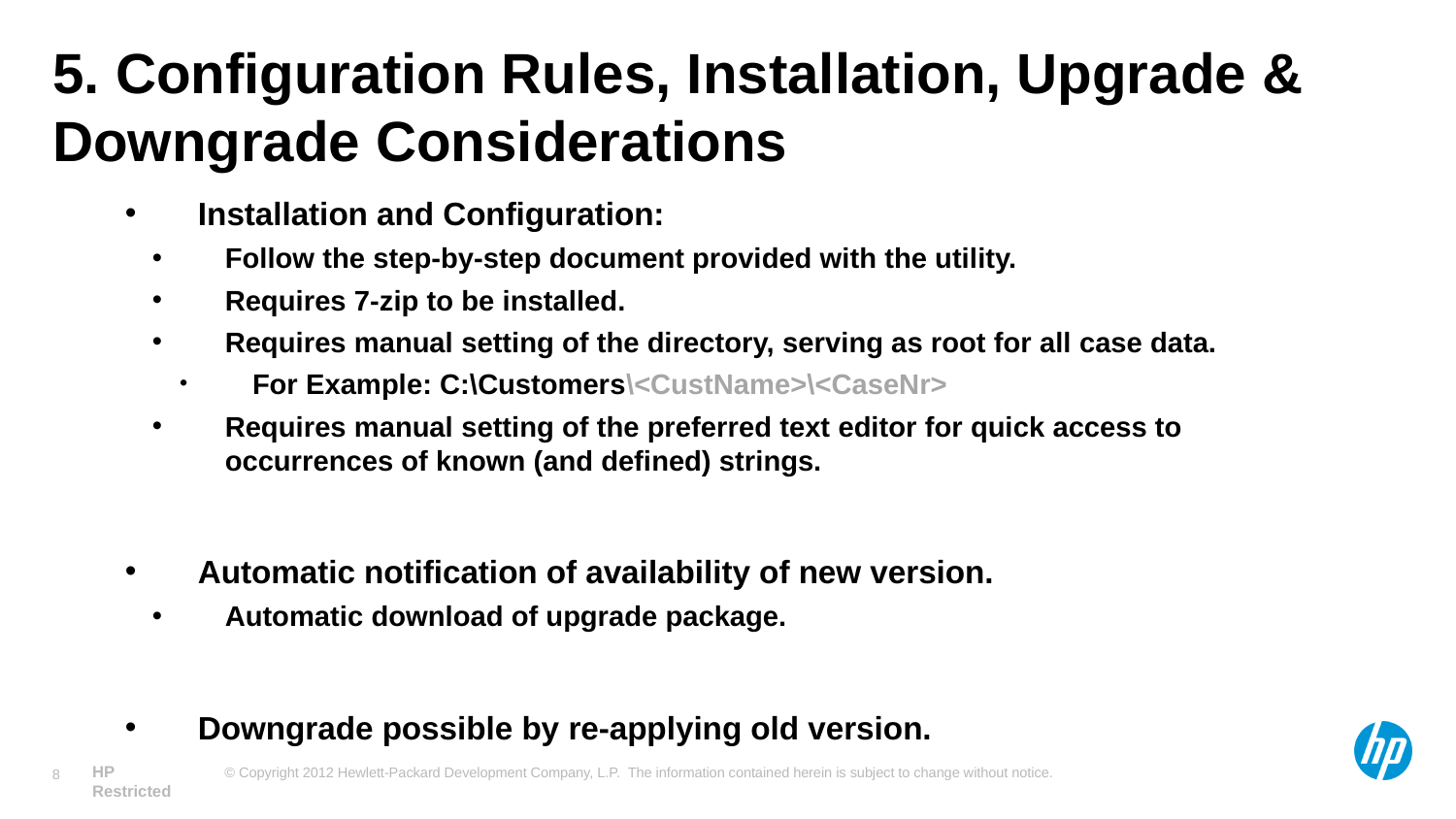

# 5. Configuration Rules, Installation, Upgrade & Downgrade Considerations
Installation and Configuration:
Follow the step-by-step document provided with the utility.
Requires 7-zip to be installed.
Requires manual setting of the directory, serving as root for all case data.
For Example: C:\Customers\<CustName>\<CaseNr>
Requires manual setting of the preferred text editor for quick access to occurrences of known (and defined) strings.

Automatic notification of availability of new version.
Automatic download of upgrade package.

Downgrade possible by re-applying old version.